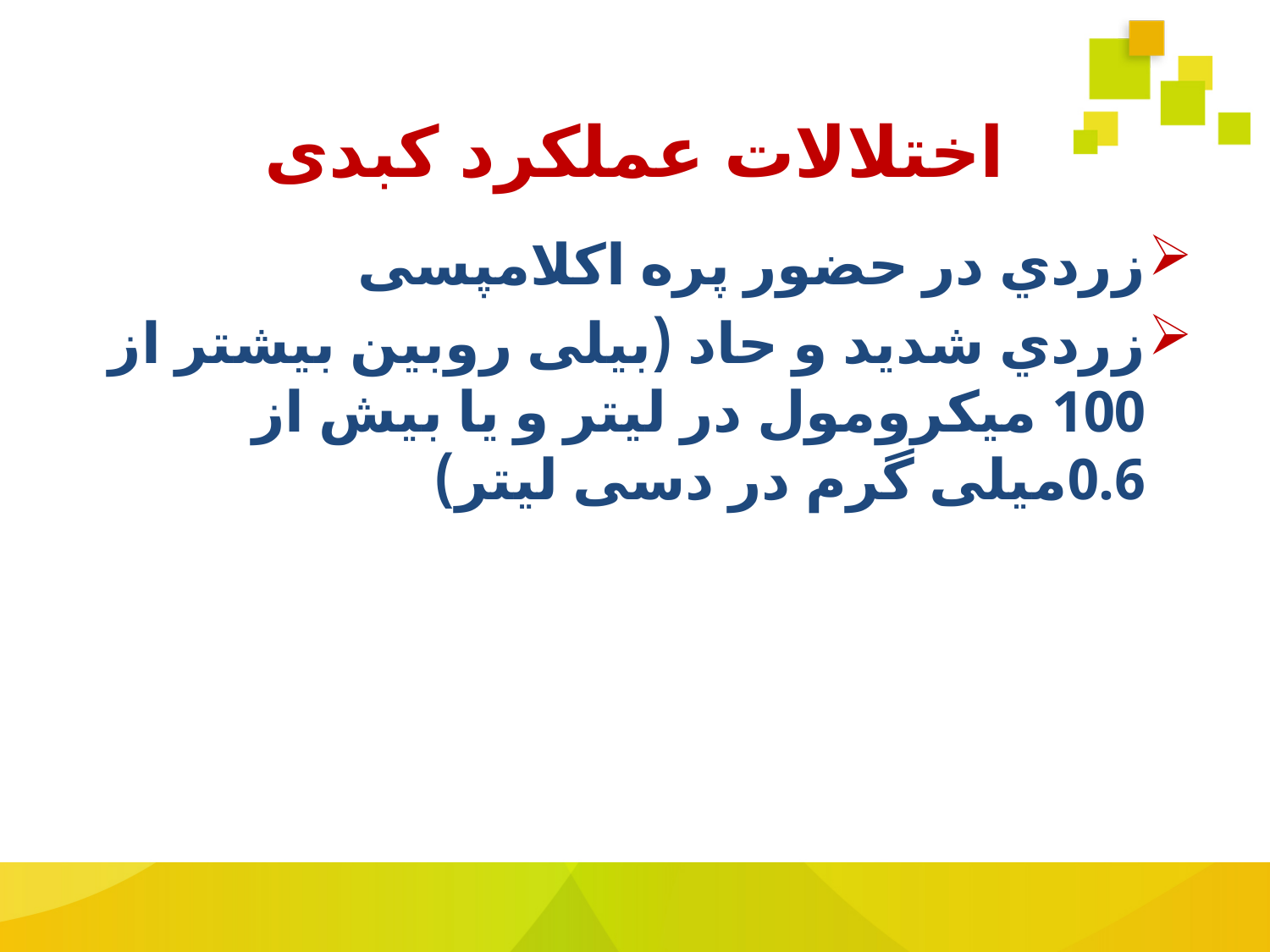

# اختلالات عملکرد کبدی
زردي در حضور پره اکلامپسی
زردي شدید و حاد (بیلی روبین بیشتر از 100 میکرومول در لیتر و یا بیش از 0.6میلی گرم در دسی لیتر)